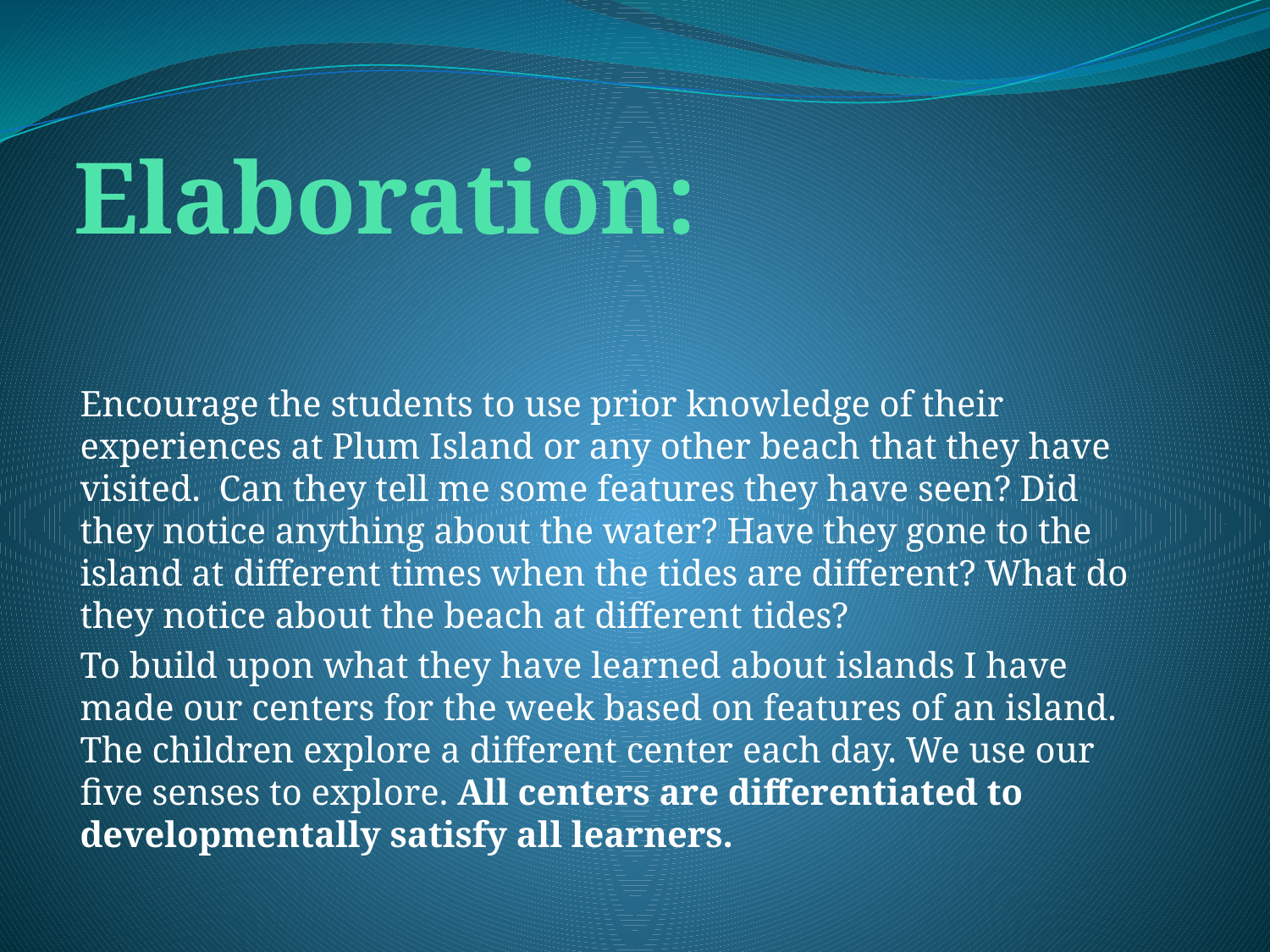

# Elaboration:
Encourage the students to use prior knowledge of their experiences at Plum Island or any other beach that they have visited.  Can they tell me some features they have seen? Did they notice anything about the water? Have they gone to the island at different times when the tides are different? What do they notice about the beach at different tides?
To build upon what they have learned about islands I have made our centers for the week based on features of an island. The children explore a different center each day. We use our five senses to explore. All centers are differentiated to developmentally satisfy all learners.